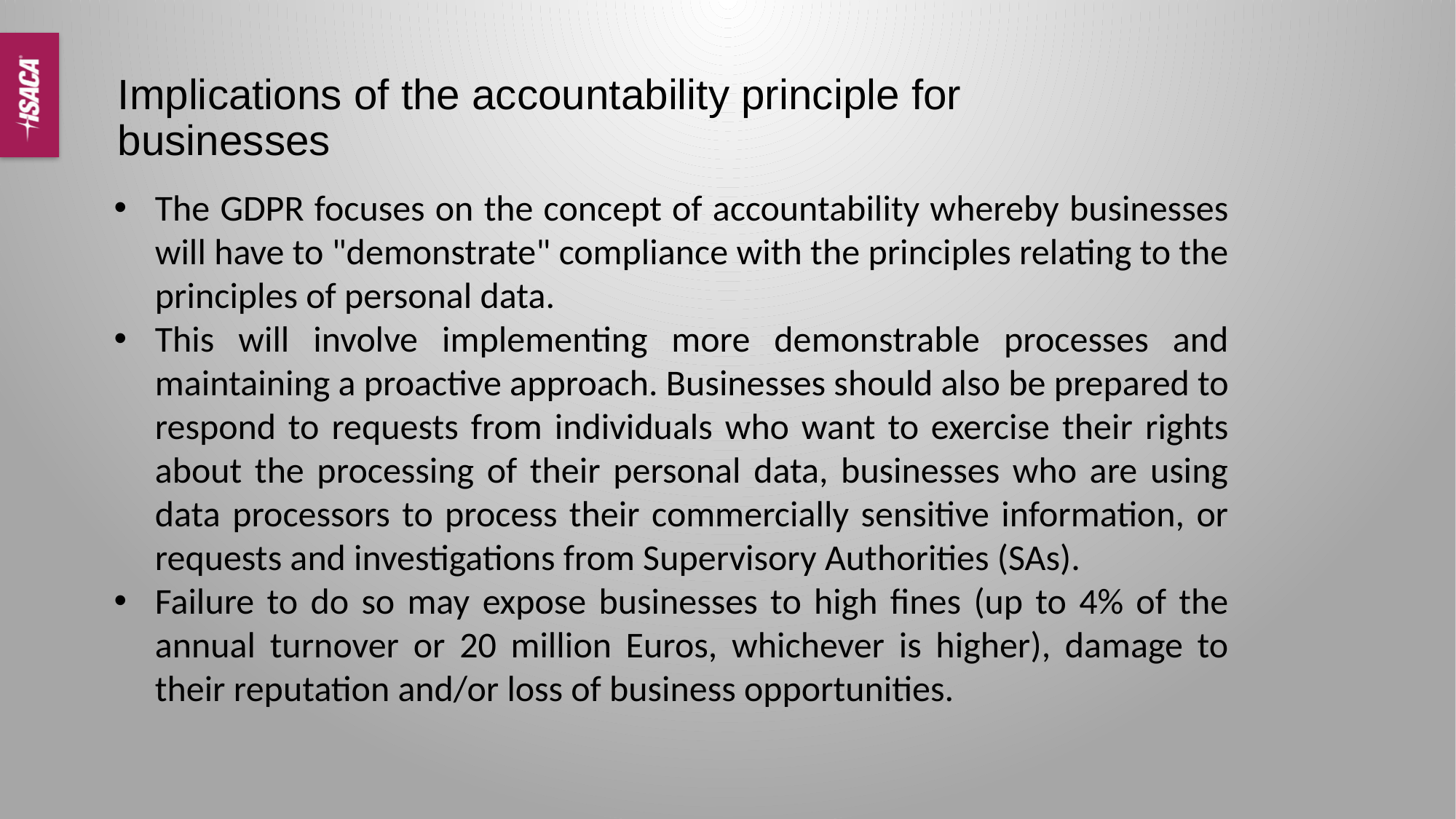

# Implications of the accountability principle for businesses
The GDPR focuses on the concept of accountability whereby businesses will have to "demonstrate" compliance with the principles relating to the principles of personal data.
This will involve implementing more demonstrable processes and maintaining a proactive approach. Businesses should also be prepared to respond to requests from individuals who want to exercise their rights about the processing of their personal data, businesses who are using data processors to process their commercially sensitive information, or requests and investigations from Supervisory Authorities (SAs).
Failure to do so may expose businesses to high fines (up to 4% of the annual turnover or 20 million Euros, whichever is higher), damage to their reputation and/or loss of business opportunities.